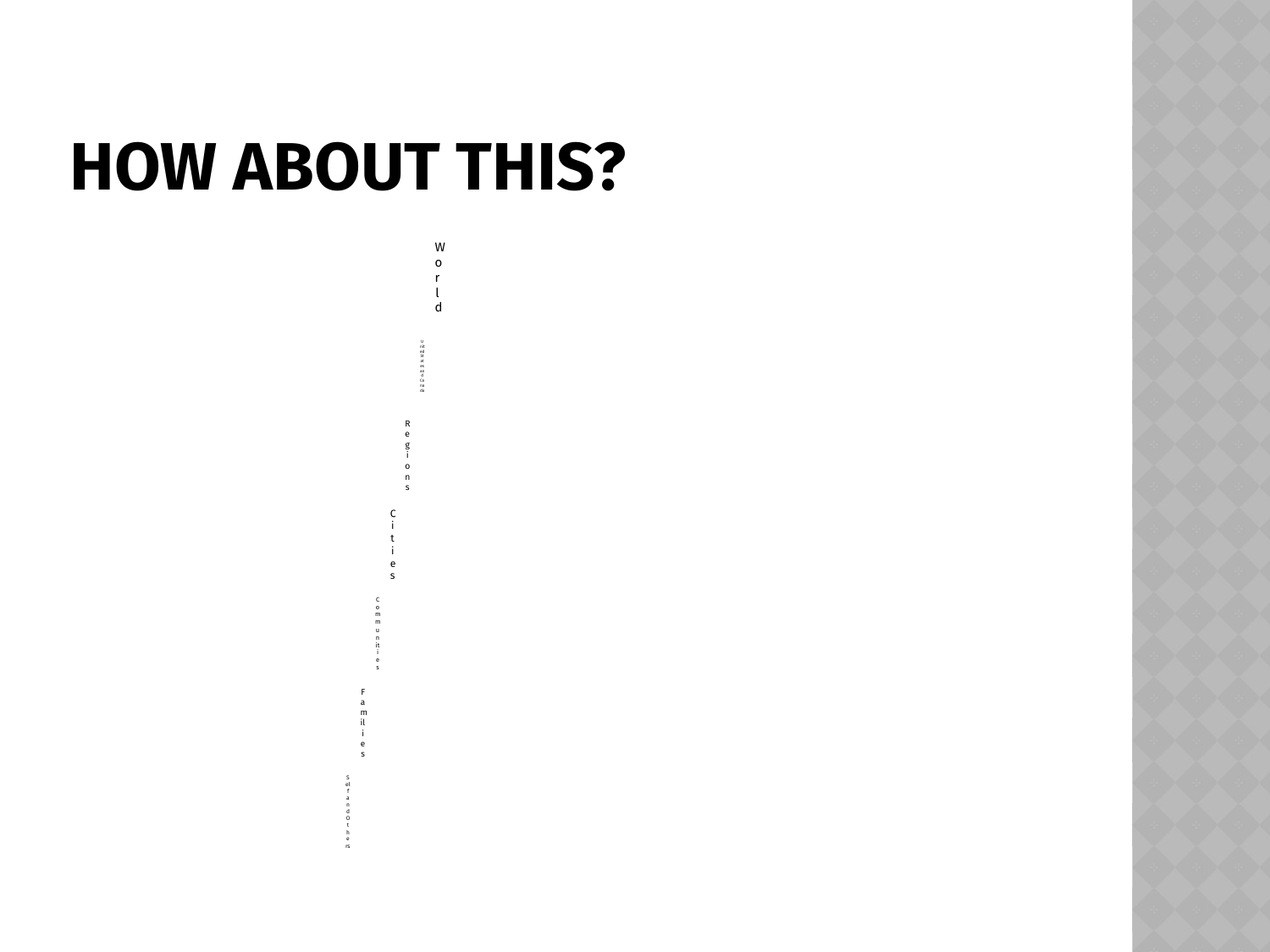

# How about this?
World
Families
Self and Others
Communities
Cities
Regions
United States and Canada